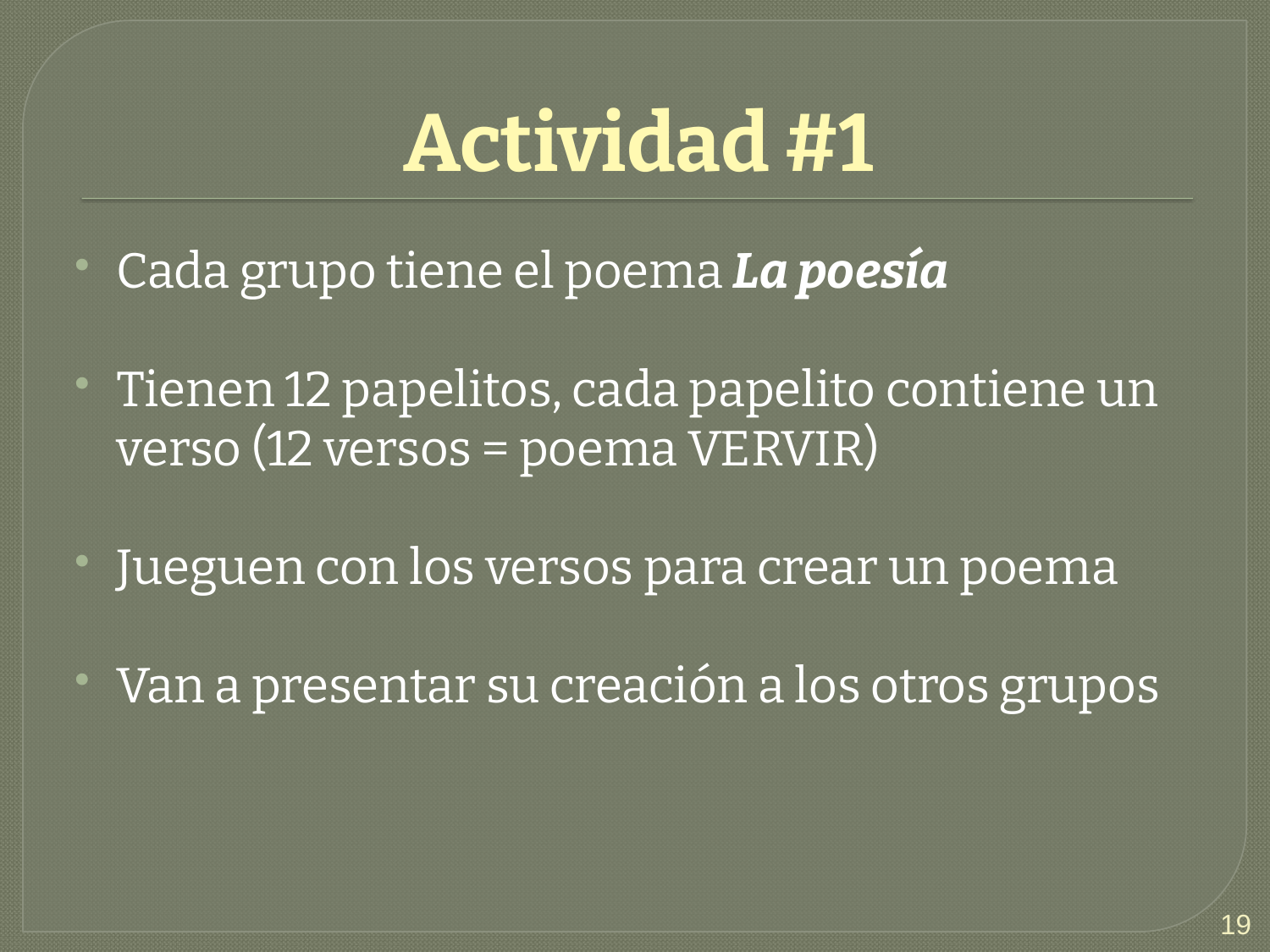

# Actividad #1
Cada grupo tiene el poema La poesía
Tienen 12 papelitos, cada papelito contiene un verso (12 versos = poema VERVIR)
Jueguen con los versos para crear un poema
Van a presentar su creación a los otros grupos

19